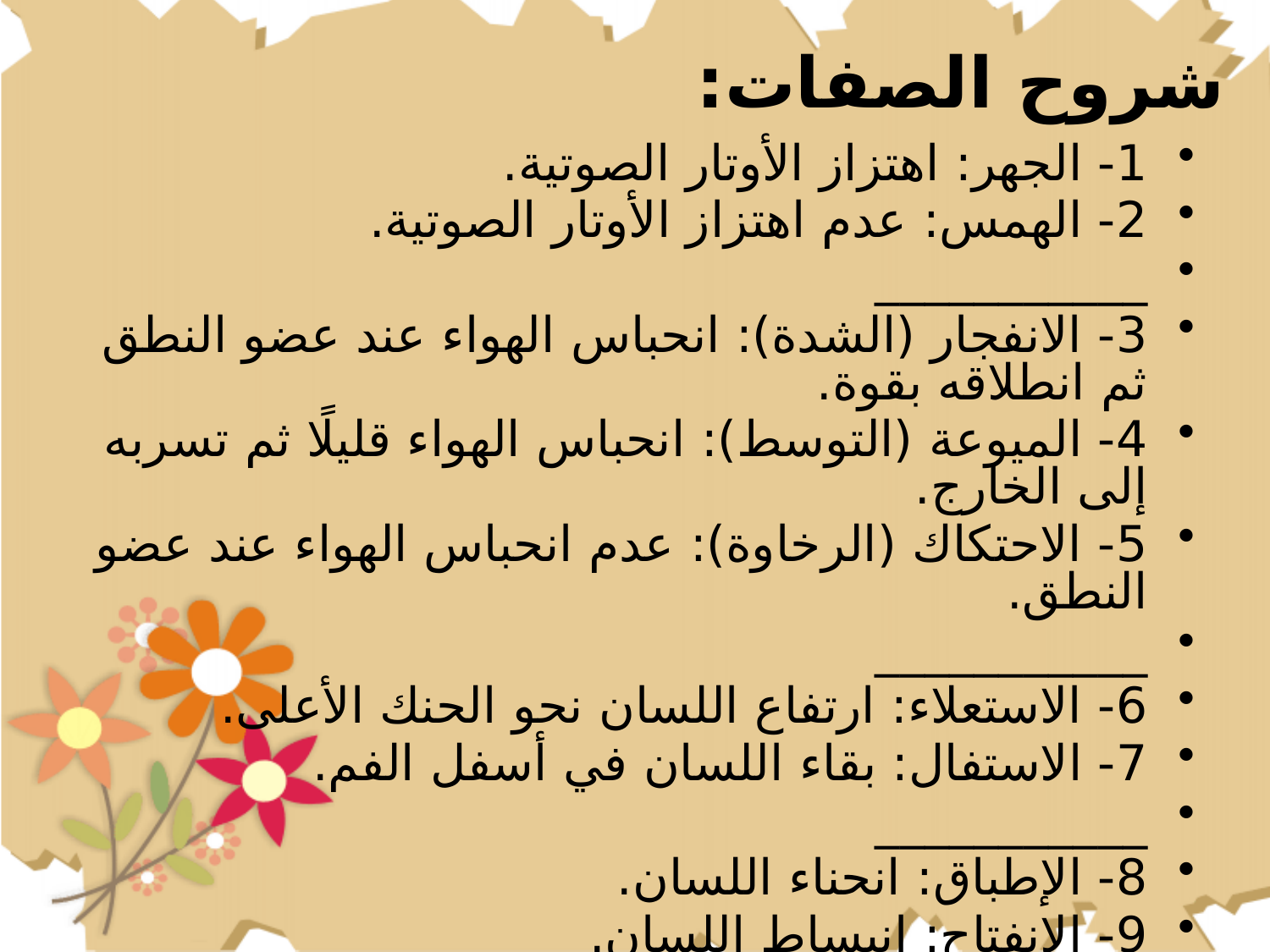

# شروح الصفات:
1- الجهر: اهتزاز الأوتار الصوتية.
2- الهمس: عدم اهتزاز الأوتار الصوتية.
___________
3- الانفجار (الشدة): انحباس الهواء عند عضو النطق ثم انطلاقه بقوة.
4- الميوعة (التوسط): انحباس الهواء قليلًا ثم تسربه إلى الخارج.
5- الاحتكاك (الرخاوة): عدم انحباس الهواء عند عضو النطق.
___________
6- الاستعلاء: ارتفاع اللسان نحو الحنك الأعلى.
7- الاستفال: بقاء اللسان في أسفل الفم.
___________
8- الإطباق: انحناء اللسان.
9- الانفتاح: انبساط اللسان.